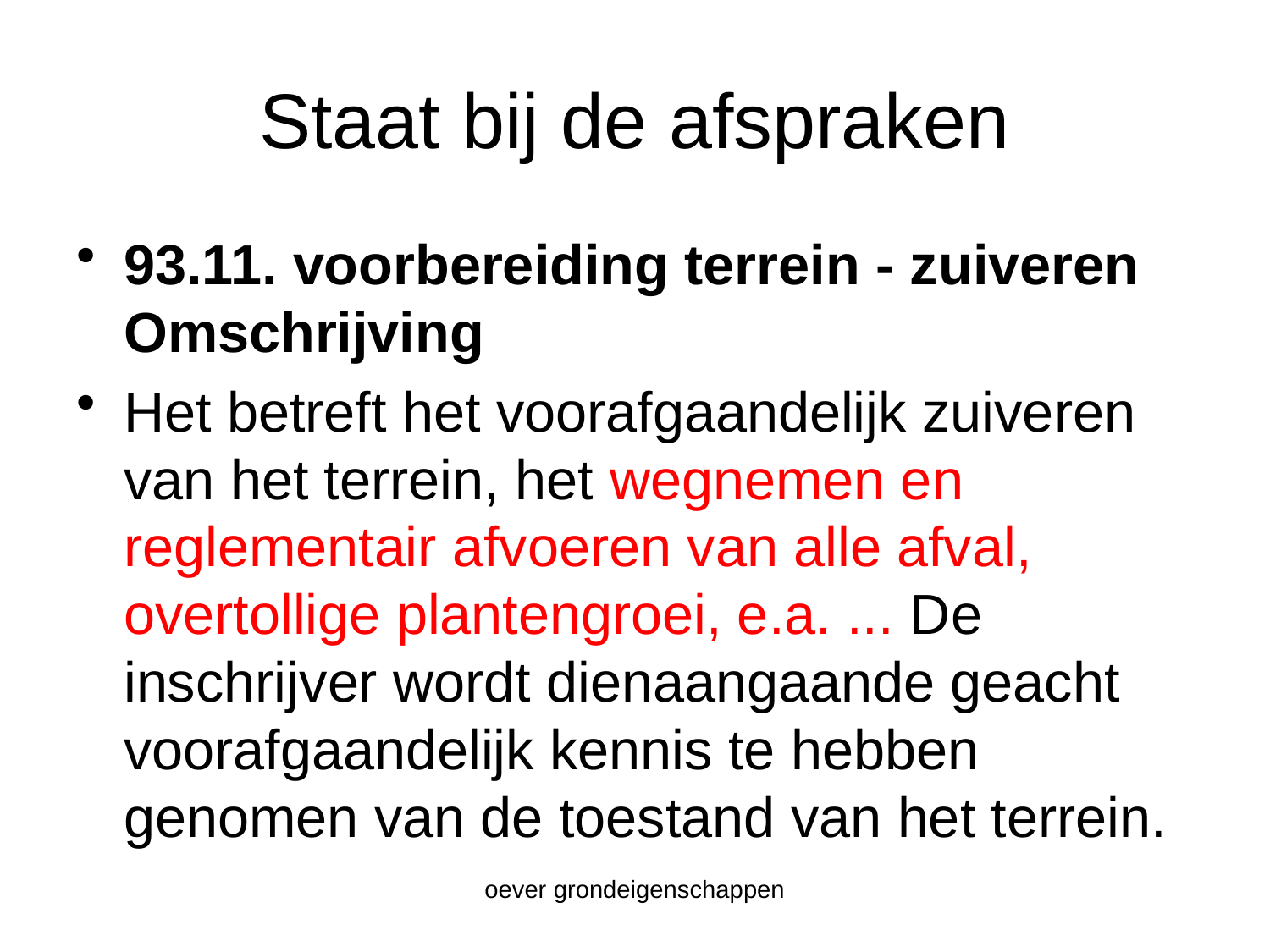

# Staat bij de afspraken
93.11. voorbereiding terrein - zuiveren Omschrijving
Het betreft het voorafgaandelijk zuiveren van het terrein, het wegnemen en reglementair afvoeren van alle afval, overtollige plantengroei, e.a. ... De inschrijver wordt dienaangaande geacht voorafgaandelijk kennis te hebben genomen van de toestand van het terrein.

oever grondeigenschappen